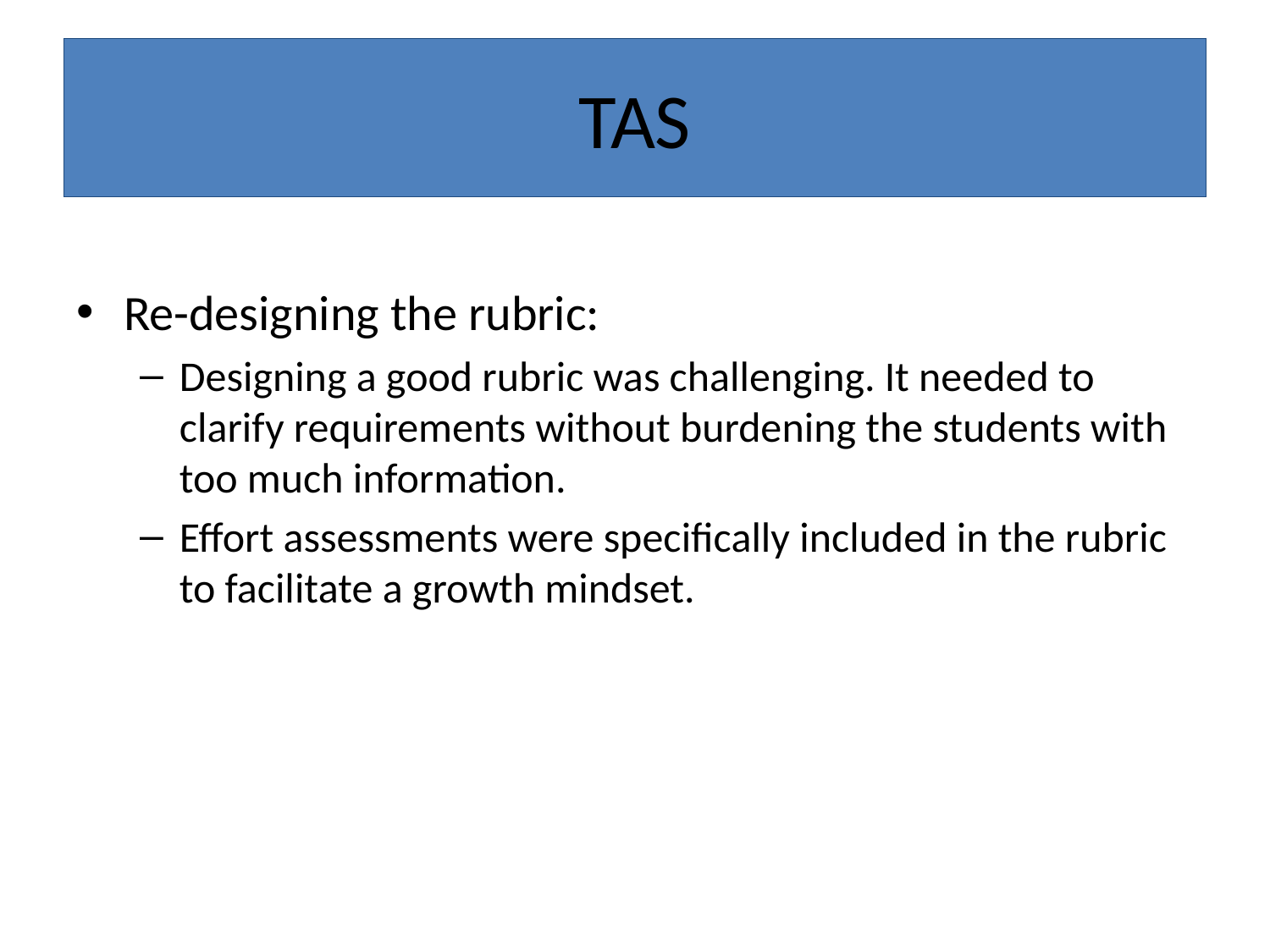

# TAS
Re-designing the rubric:
Designing a good rubric was challenging. It needed to clarify requirements without burdening the students with too much information.
Effort assessments were specifically included in the rubric to facilitate a growth mindset.